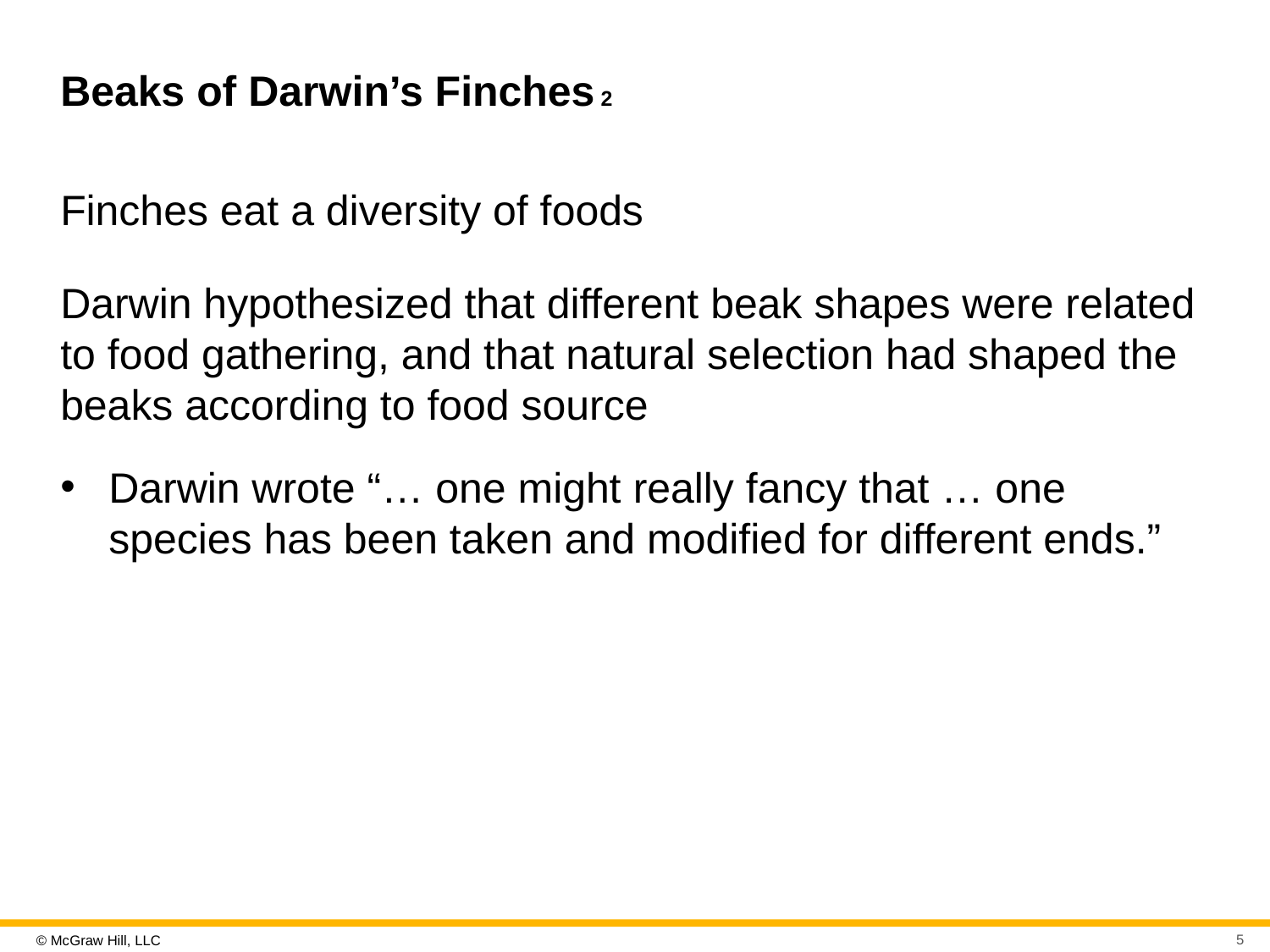

# Beaks of Darwin’s Finches 2
Finches eat a diversity of foods
Darwin hypothesized that different beak shapes were related to food gathering, and that natural selection had shaped the beaks according to food source
Darwin wrote “… one might really fancy that … one species has been taken and modified for different ends.”
5